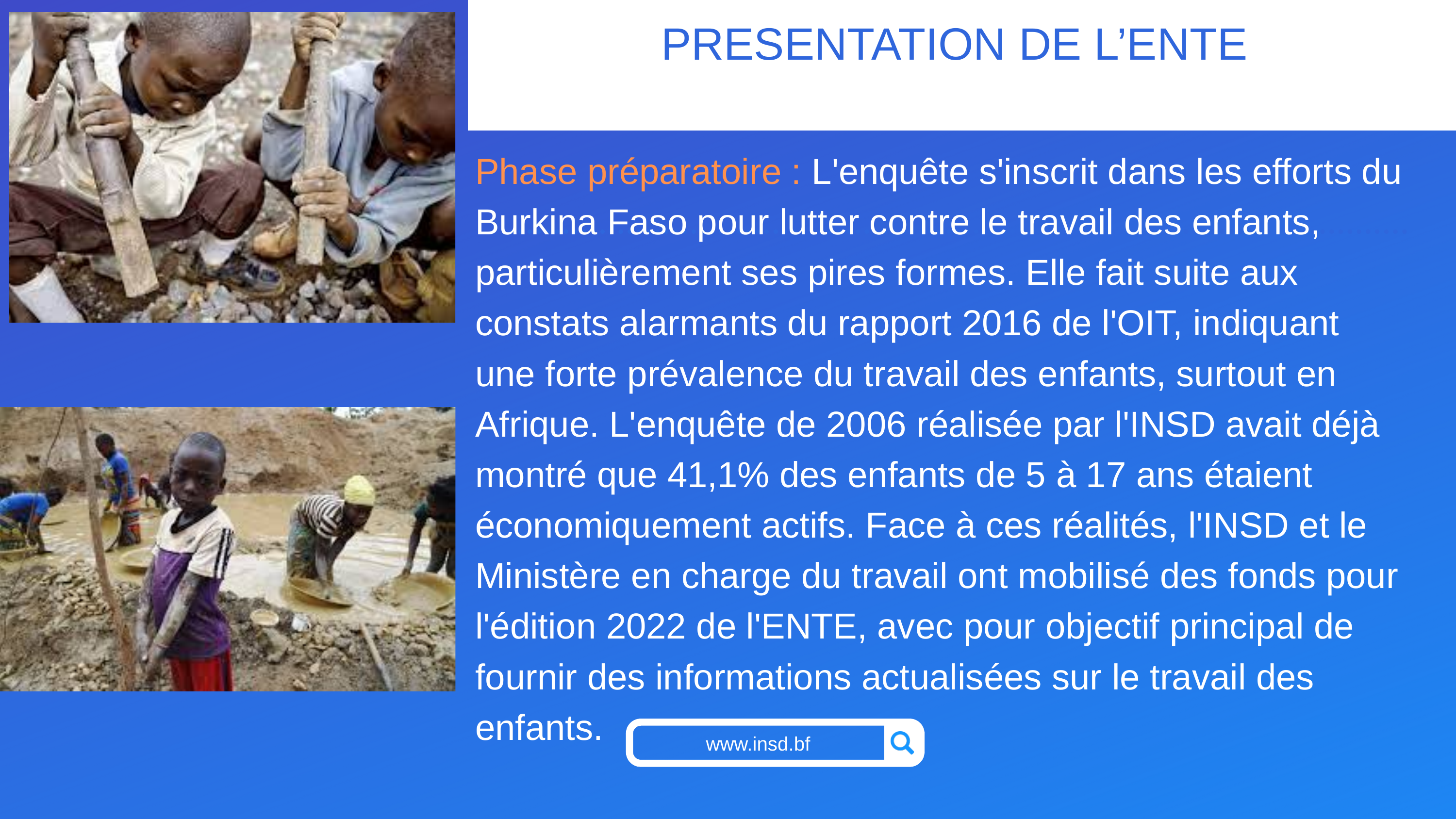

PRESENTATION DE L’ENTE

Phase préparatoire : L'enquête s'inscrit dans les efforts du Burkina Faso pour lutter contre le travail des enfants, particulièrement ses pires formes. Elle fait suite aux constats alarmants du rapport 2016 de l'OIT, indiquant une forte prévalence du travail des enfants, surtout en Afrique. L'enquête de 2006 réalisée par l'INSD avait déjà montré que 41,1% des enfants de 5 à 17 ans étaient économiquement actifs. Face à ces réalités, l'INSD et le Ministère en charge du travail ont mobilisé des fonds pour l'édition 2022 de l'ENTE, avec pour objectif principal de fournir des informations actualisées sur le travail des enfants.

www.insd.bf